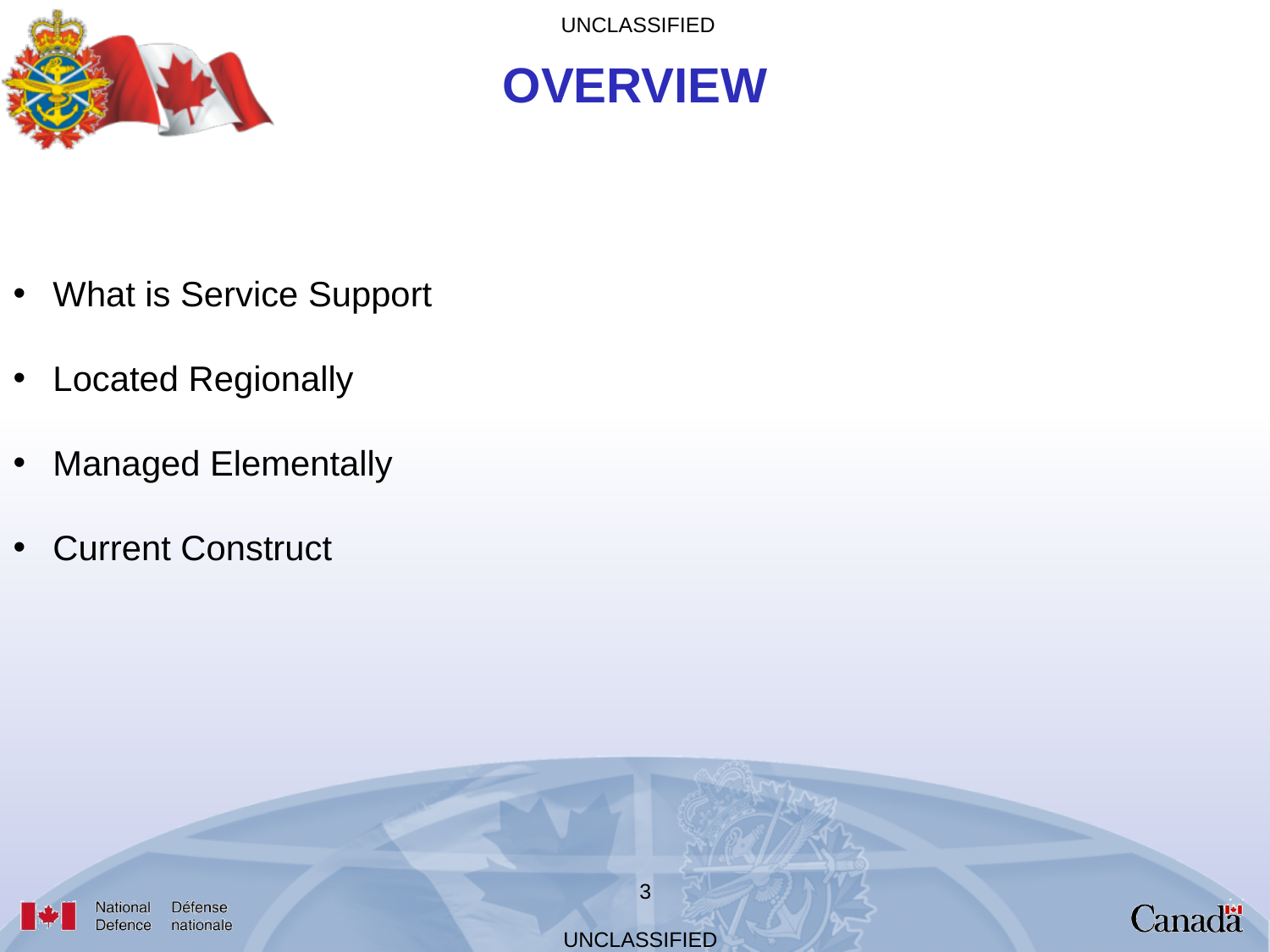

OVERVIEW
What is Service Support

Located Regionally

Managed Elementally

Current Construct